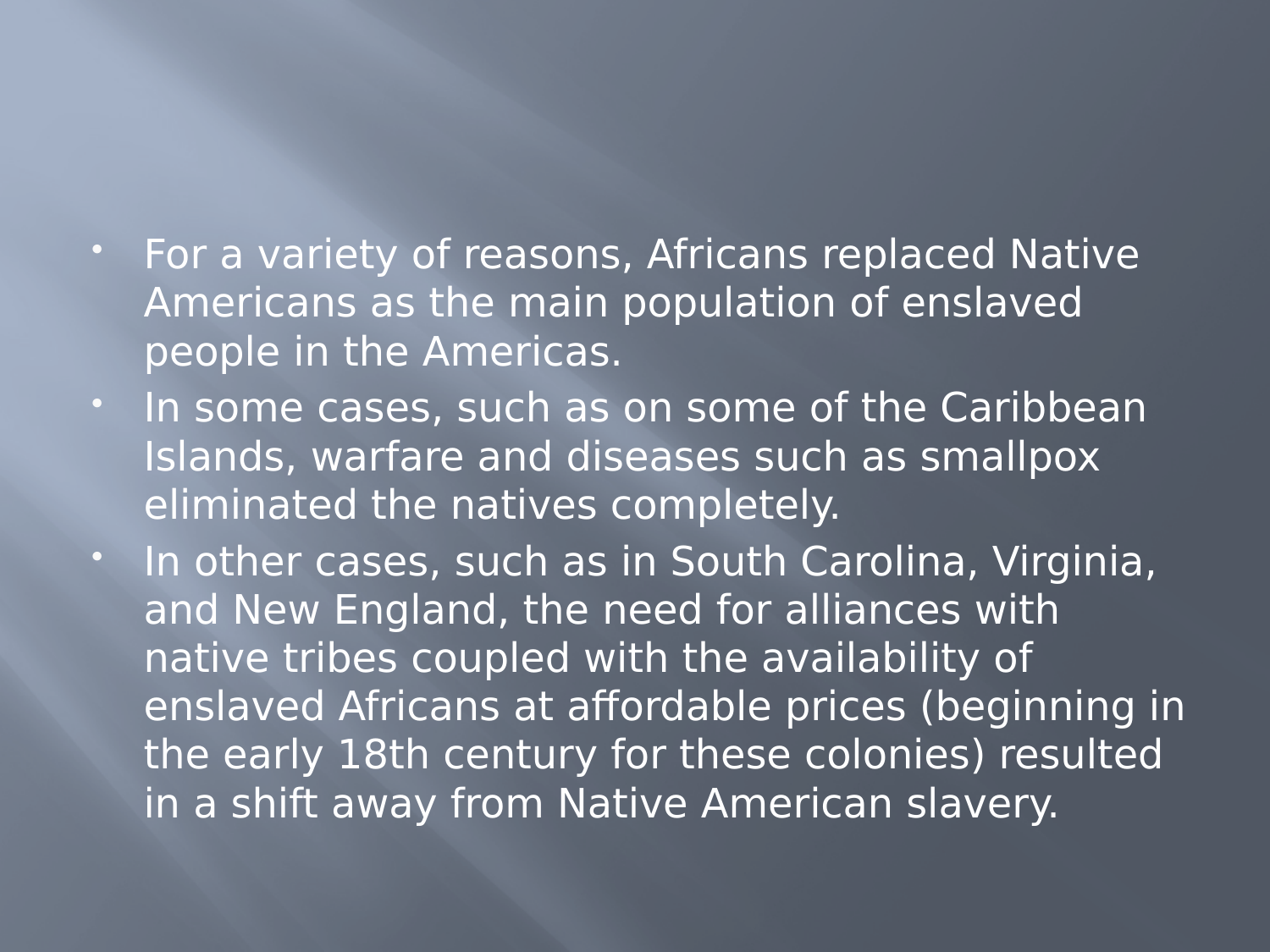

#
For a variety of reasons, Africans replaced Native Americans as the main population of enslaved people in the Americas.
In some cases, such as on some of the Caribbean Islands, warfare and diseases such as smallpox eliminated the natives completely.
In other cases, such as in South Carolina, Virginia, and New England, the need for alliances with native tribes coupled with the availability of enslaved Africans at affordable prices (beginning in the early 18th century for these colonies) resulted in a shift away from Native American slavery.